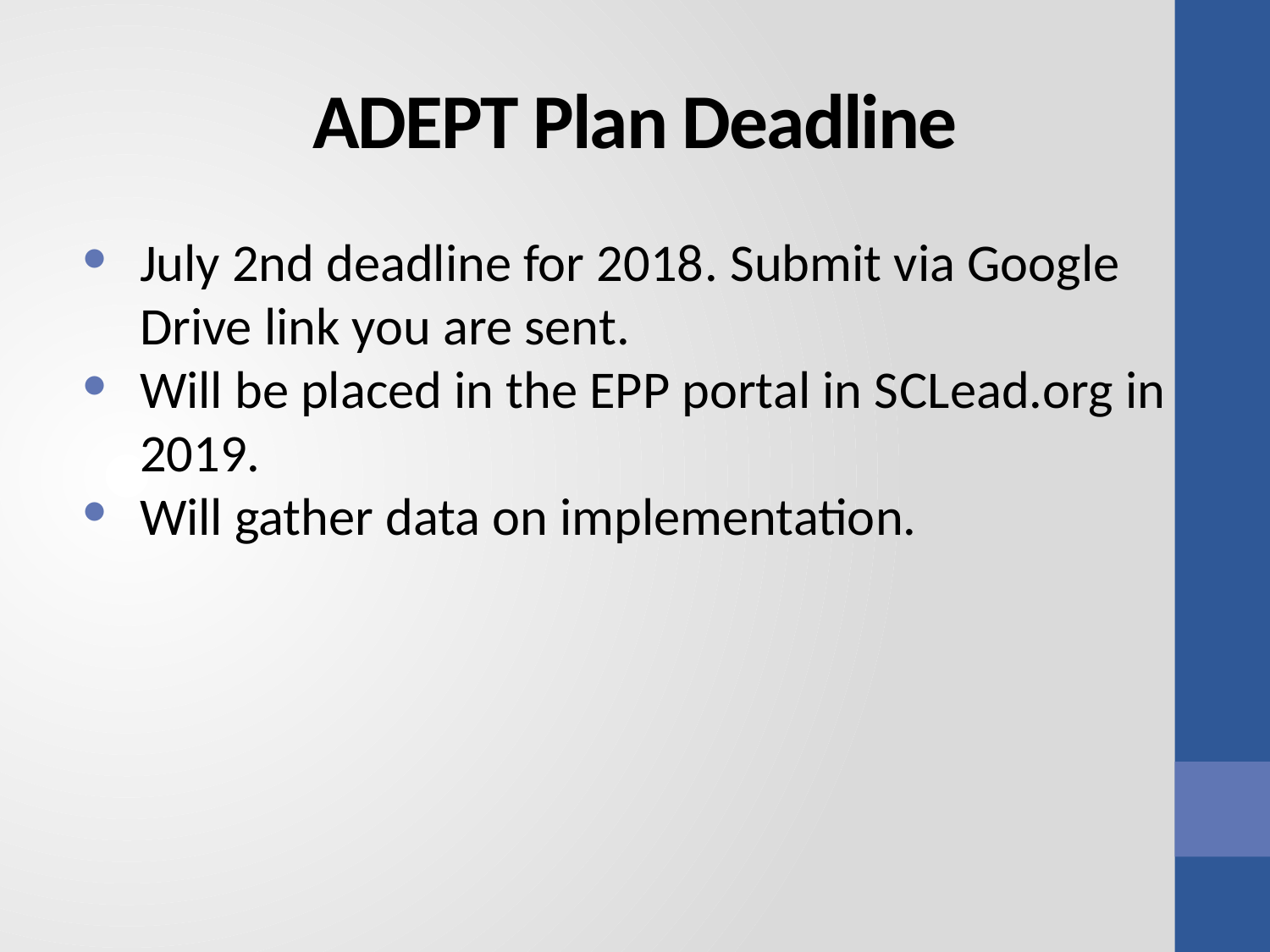

# ADEPT Plan Deadline
July 2nd deadline for 2018. Submit via Google Drive link you are sent.
Will be placed in the EPP portal in SCLead.org in 2019.
Will gather data on implementation.